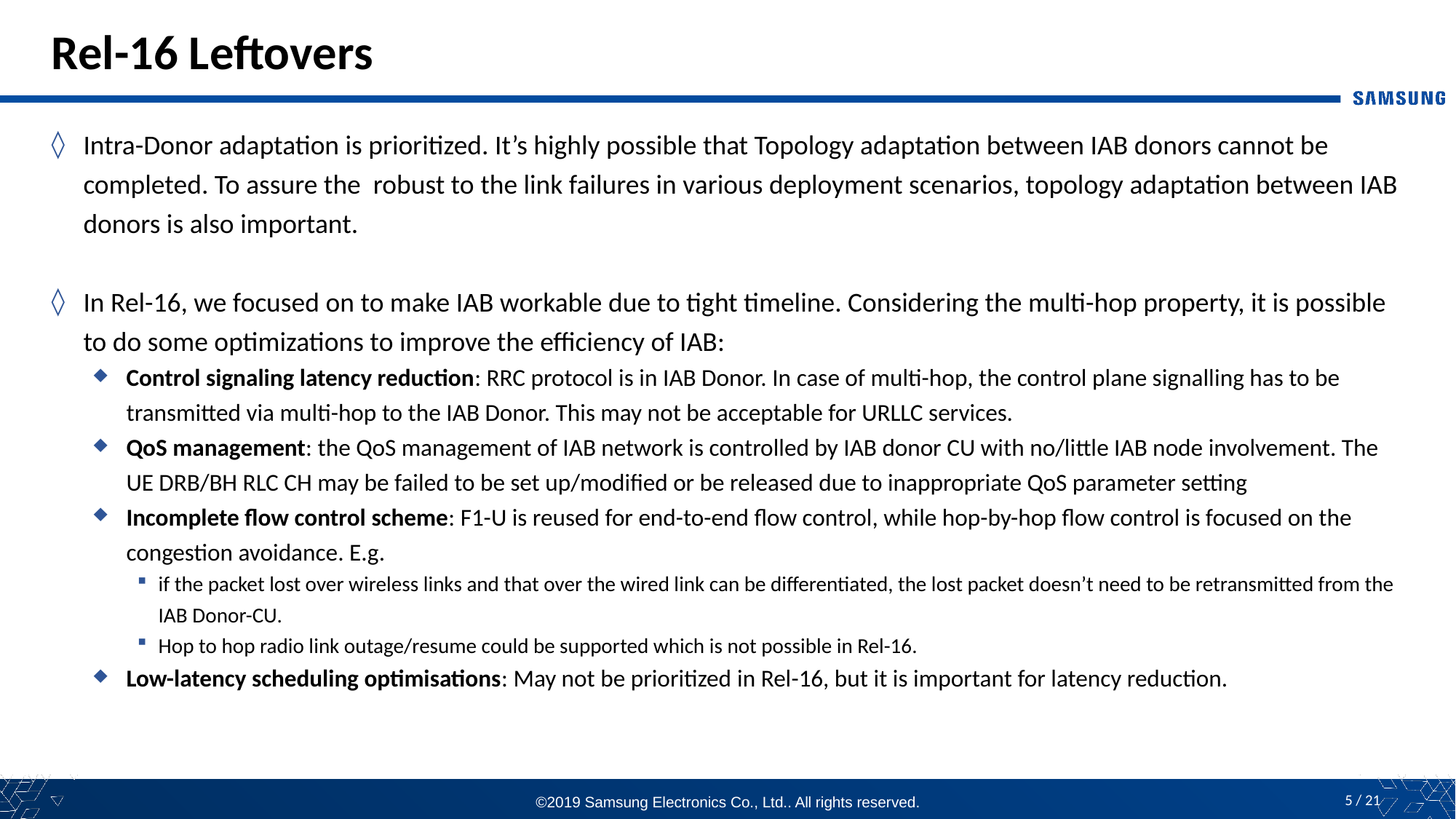

# Rel-16 Leftovers
Intra-Donor adaptation is prioritized. It’s highly possible that Topology adaptation between IAB donors cannot be completed. To assure the  robust to the link failures in various deployment scenarios, topology adaptation between IAB donors is also important.

In Rel-16, we focused on to make IAB workable due to tight timeline. Considering the multi-hop property, it is possible to do some optimizations to improve the efficiency of IAB:
Control signaling latency reduction: RRC protocol is in IAB Donor. In case of multi-hop, the control plane signalling has to be transmitted via multi-hop to the IAB Donor. This may not be acceptable for URLLC services.
QoS management: the QoS management of IAB network is controlled by IAB donor CU with no/little IAB node involvement. The UE DRB/BH RLC CH may be failed to be set up/modified or be released due to inappropriate QoS parameter setting
Incomplete flow control scheme: F1-U is reused for end-to-end flow control, while hop-by-hop flow control is focused on the congestion avoidance. E.g.
if the packet lost over wireless links and that over the wired link can be differentiated, the lost packet doesn’t need to be retransmitted from the IAB Donor-CU.
Hop to hop radio link outage/resume could be supported which is not possible in Rel-16.
Low-latency scheduling optimisations: May not be prioritized in Rel-16, but it is important for latency reduction.